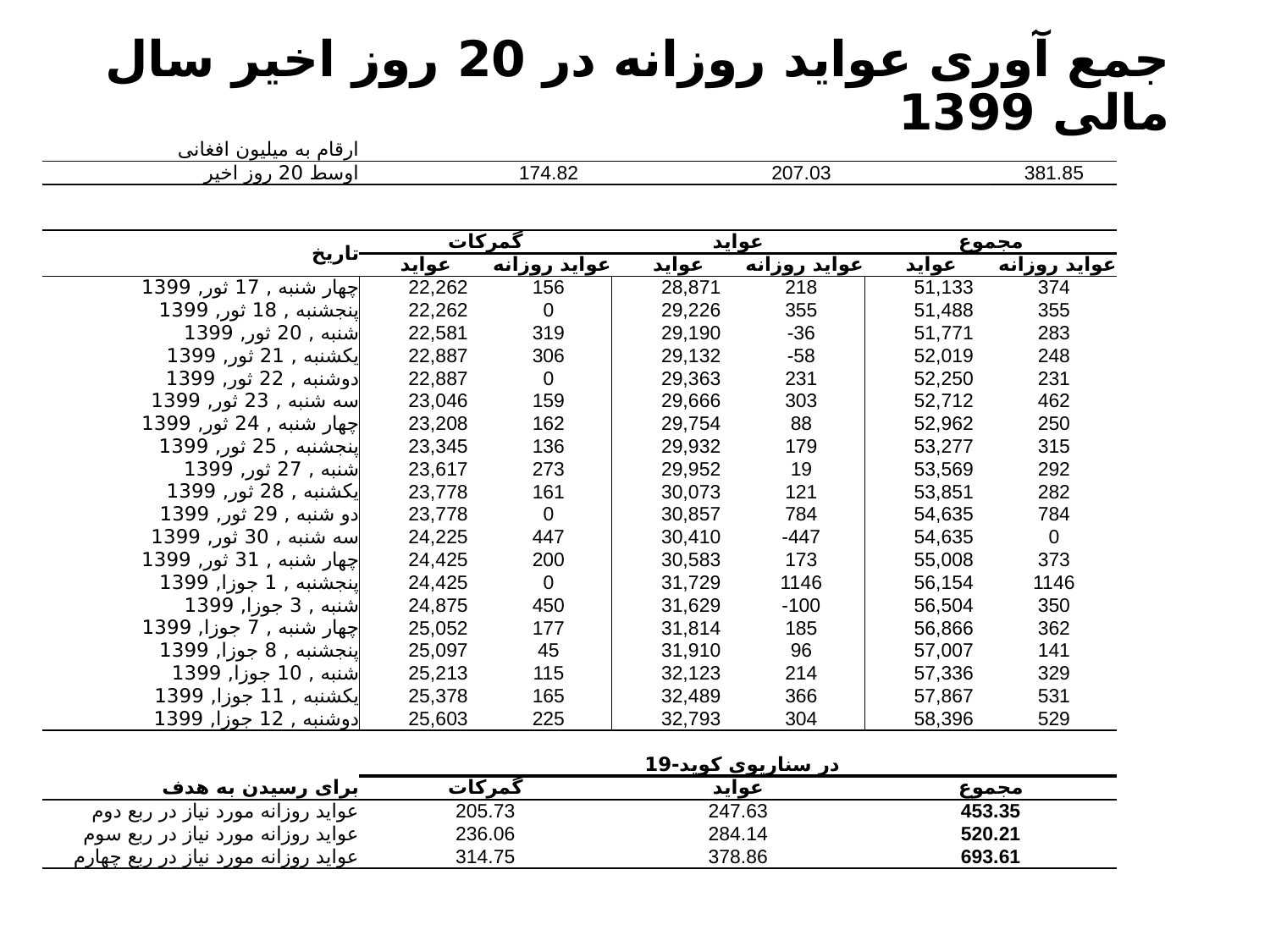

# جمع آوری عواید روزانه در 20 روز اخیر سال مالی 1399
| ارقام به میلیون افغانی |  |  |  |  |  |  |  |
| --- | --- | --- | --- | --- | --- | --- | --- |
| اوسط 20 روز اخیر |  | 174.82 |  | 207.03 |  | 381.85 |  |
|  |  |  |  |  |  |  |  |
|  |  |  |  |  |  |  |  |
| تاریخ | گمرکات |  | عواید |  | مجموع |  |  |
|  | عواید | عواید روزانه | عواید | عواید روزانه | عواید | عواید روزانه |  |
| چهار شنبه , 17 ثور, 1399 | 22,262 | 156 | 28,871 | 218 | 51,133 | 374 |  |
| پنجشنبه , 18 ثور, 1399 | 22,262 | 0 | 29,226 | 355 | 51,488 | 355 |  |
| شنبه , 20 ثور, 1399 | 22,581 | 319 | 29,190 | -36 | 51,771 | 283 |  |
| یکشنبه , 21 ثور, 1399 | 22,887 | 306 | 29,132 | -58 | 52,019 | 248 |  |
| دوشنبه , 22 ثور, 1399 | 22,887 | 0 | 29,363 | 231 | 52,250 | 231 |  |
| سه شنبه , 23 ثور, 1399 | 23,046 | 159 | 29,666 | 303 | 52,712 | 462 |  |
| چهار شنبه , 24 ثور, 1399 | 23,208 | 162 | 29,754 | 88 | 52,962 | 250 |  |
| پنجشنبه , 25 ثور, 1399 | 23,345 | 136 | 29,932 | 179 | 53,277 | 315 |  |
| شنبه , 27 ثور, 1399 | 23,617 | 273 | 29,952 | 19 | 53,569 | 292 |  |
| یکشنبه , 28 ثور, 1399 | 23,778 | 161 | 30,073 | 121 | 53,851 | 282 |  |
| دو شنبه , 29 ثور, 1399 | 23,778 | 0 | 30,857 | 784 | 54,635 | 784 |  |
| سه شنبه , 30 ثور, 1399 | 24,225 | 447 | 30,410 | -447 | 54,635 | 0 |  |
| چهار شنبه , 31 ثور, 1399 | 24,425 | 200 | 30,583 | 173 | 55,008 | 373 |  |
| پنجشنبه , 1 جوزا, 1399 | 24,425 | 0 | 31,729 | 1146 | 56,154 | 1146 |  |
| شنبه , 3 جوزا, 1399 | 24,875 | 450 | 31,629 | -100 | 56,504 | 350 |  |
| چهار شنبه , 7 جوزا, 1399 | 25,052 | 177 | 31,814 | 185 | 56,866 | 362 |  |
| پنجشنبه , 8 جوزا, 1399 | 25,097 | 45 | 31,910 | 96 | 57,007 | 141 |  |
| شنبه , 10 جوزا, 1399 | 25,213 | 115 | 32,123 | 214 | 57,336 | 329 |  |
| یکشنبه , 11 جوزا, 1399 | 25,378 | 165 | 32,489 | 366 | 57,867 | 531 |  |
| دوشنبه , 12 جوزا, 1399 | 25,603 | 225 | 32,793 | 304 | 58,396 | 529 |  |
|  |  |  |  |  |  |  |  |
|  | در سناریوی کوید-19 |  |  |  |  |  |  |
| برای رسیدن به هدف | گمرکات |  | عواید |  | مجموع |  |  |
| عواید روزانه مورد نیاز در ربع دوم | 205.73 |  | 247.63 |  | 453.35 |  |  |
| عواید روزانه مورد نیاز در ربع سوم | 236.06 |  | 284.14 |  | 520.21 |  |  |
| عواید روزانه مورد نیاز در ربع چهارم | 314.75 |  | 378.86 |  | 693.61 |  |  |
|  |  |  |  |  |  |  |  |